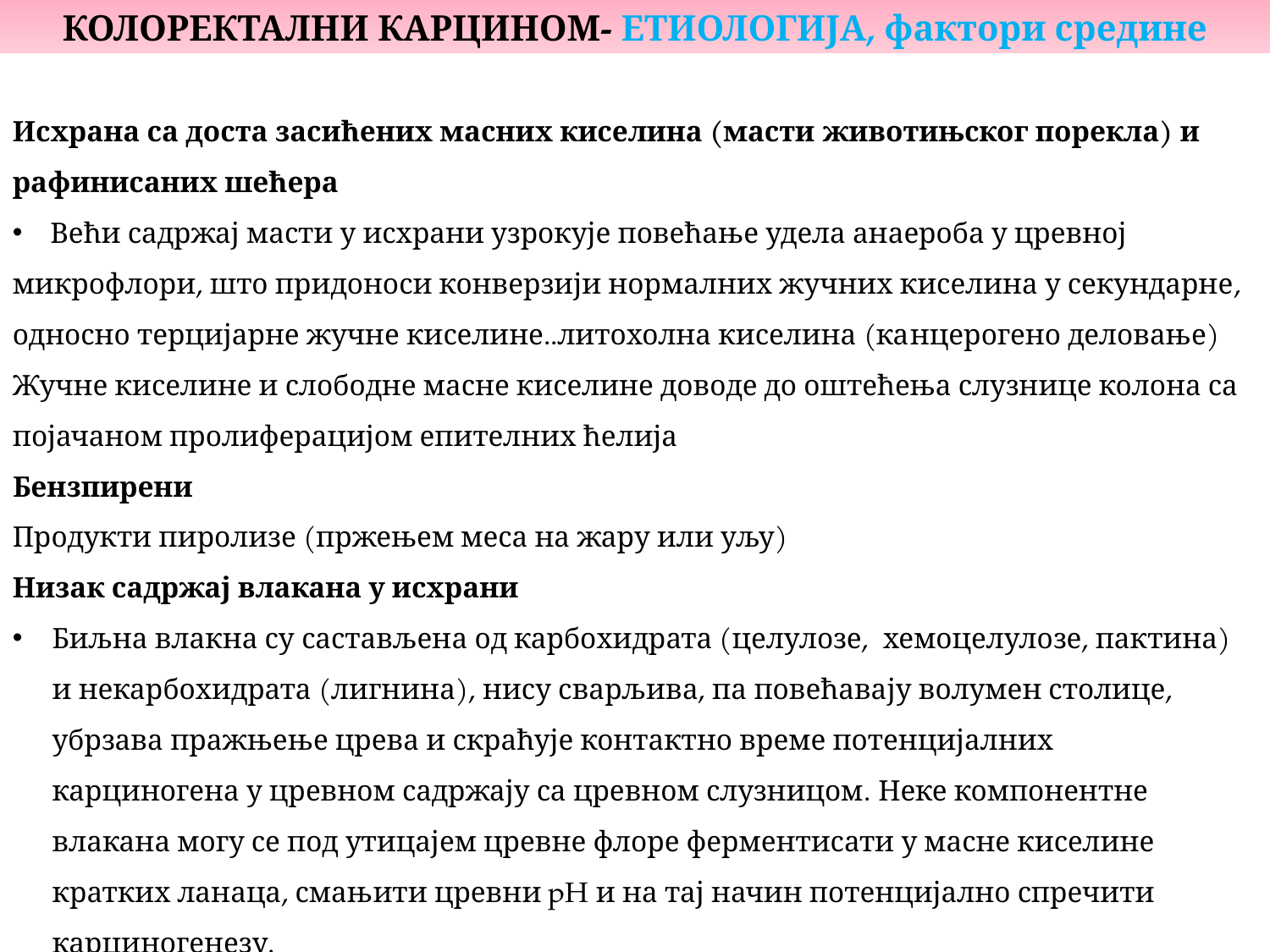

КОЛОРЕКТАЛНИ КАРЦИНОМ- ЕТИОЛОГИЈА, фактори средине

Исхрана са доста засићених масних киселина (масти животињског порекла) и рафинисаних шећера
    Већи садржај масти у исхрани узрокује повећање удела анаероба у цревној микрофлори, што придоноси конверзији нормалних жучних киселина у секундарне, односно терцијарне жучне киселине..литохолна киселина (канцерогено деловање)
Жучне киселине и слободне масне киселине доводе до оштећења слузнице колона са појачаном пролиферацијом епителних ћелија
Бензпирени
Продукти пиролизе (пржењем меса на жару или уљу)
Низак садржај влакана у исхрани
Биљна влакна су састављена од карбохидрата (целулозе,  хемоцелулозе, пактина) и некарбохидрата (лигнина), нису сварљива, па повећавају волумен столице, убрзава пражњење црева и скраћује контактно време потенцијалних карциногена у цревном садржају са цревном слузницом. Неке компонентне влакана могу се под утицајем цревне флоре ферментисати у масне киселине кратких ланаца, смањити цревни pH и на тај начин потенцијално спречити карциногенезу.